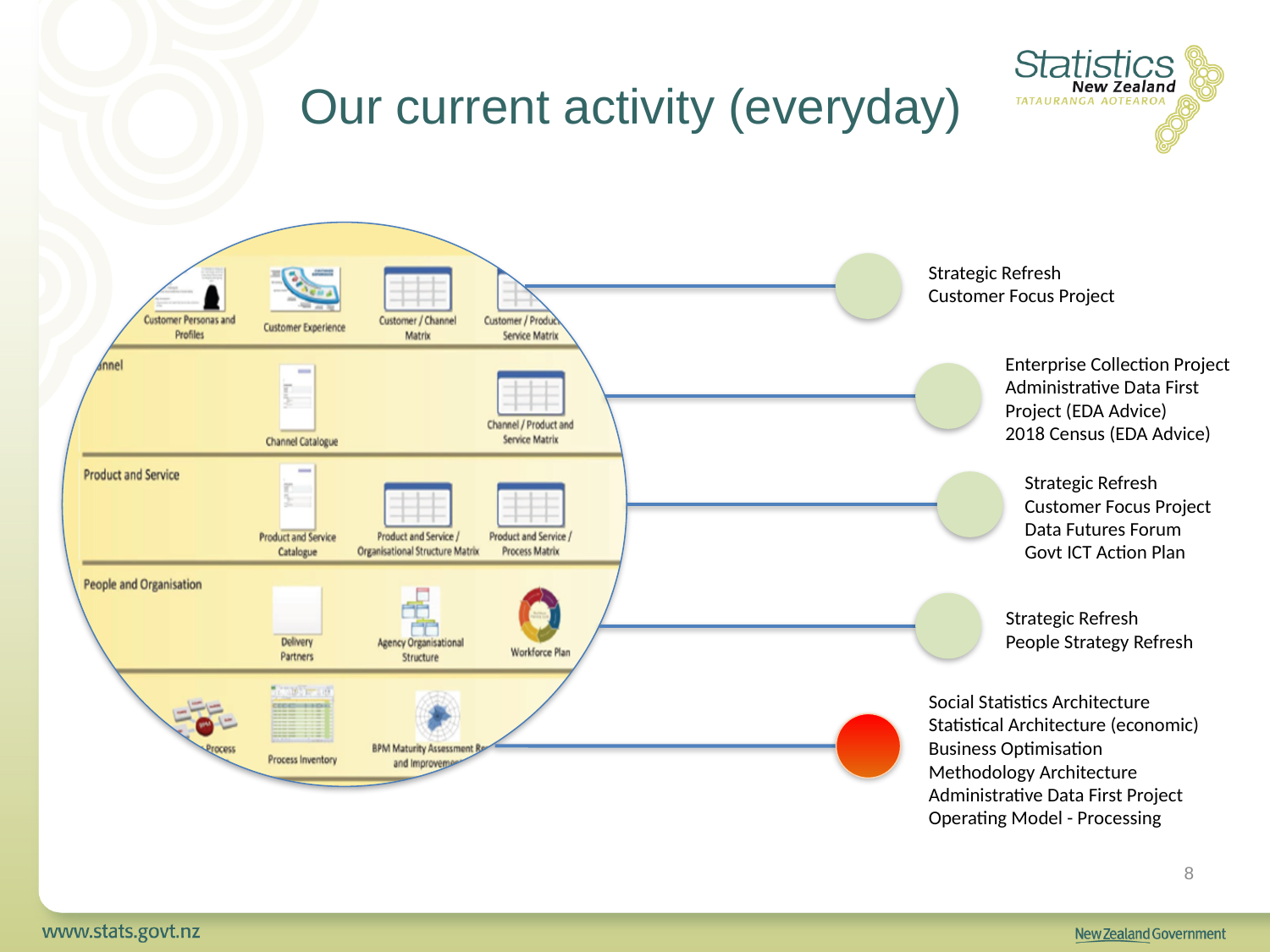

# Our current activity (everyday)

Strategic Refresh
Customer Focus Project
Enterprise Collection Project
Administrative Data First Project (EDA Advice)
2018 Census (EDA Advice)

Strategic Refresh
Customer Focus Project
Data Futures Forum
Govt ICT Action Plan

Strategic Refresh
People Strategy Refresh
Social Statistics Architecture
Statistical Architecture (economic)
Business Optimisation
Methodology Architecture
Administrative Data First Project
Operating Model - Processing

8